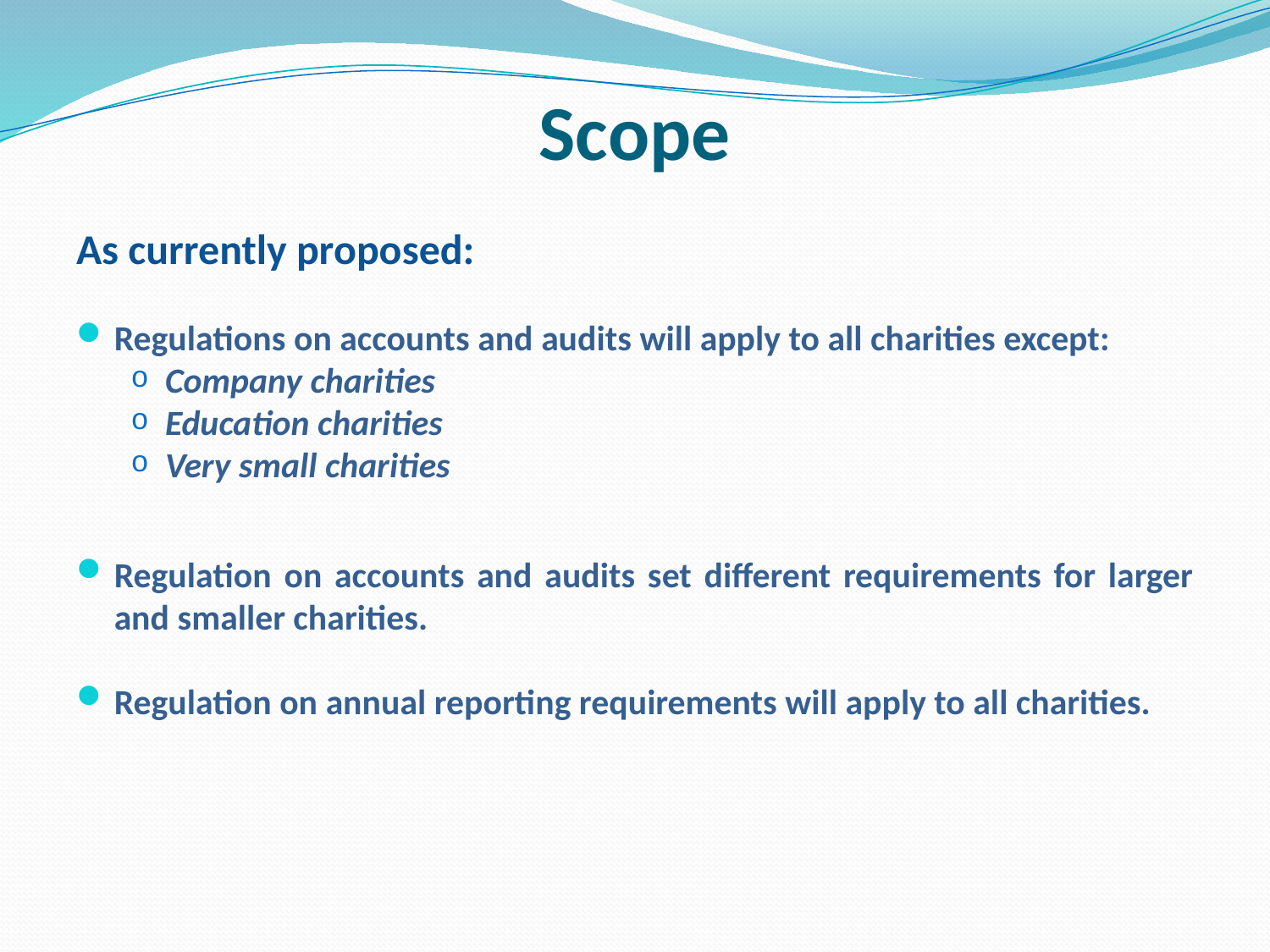

# Scope
As currently proposed:

Regulations on accounts and audits will apply to all charities except:
Company charities
Education charities
Very small charities

Regulation on accounts and audits set different requirements for larger and smaller charities.

Regulation on annual reporting requirements will apply to all charities.